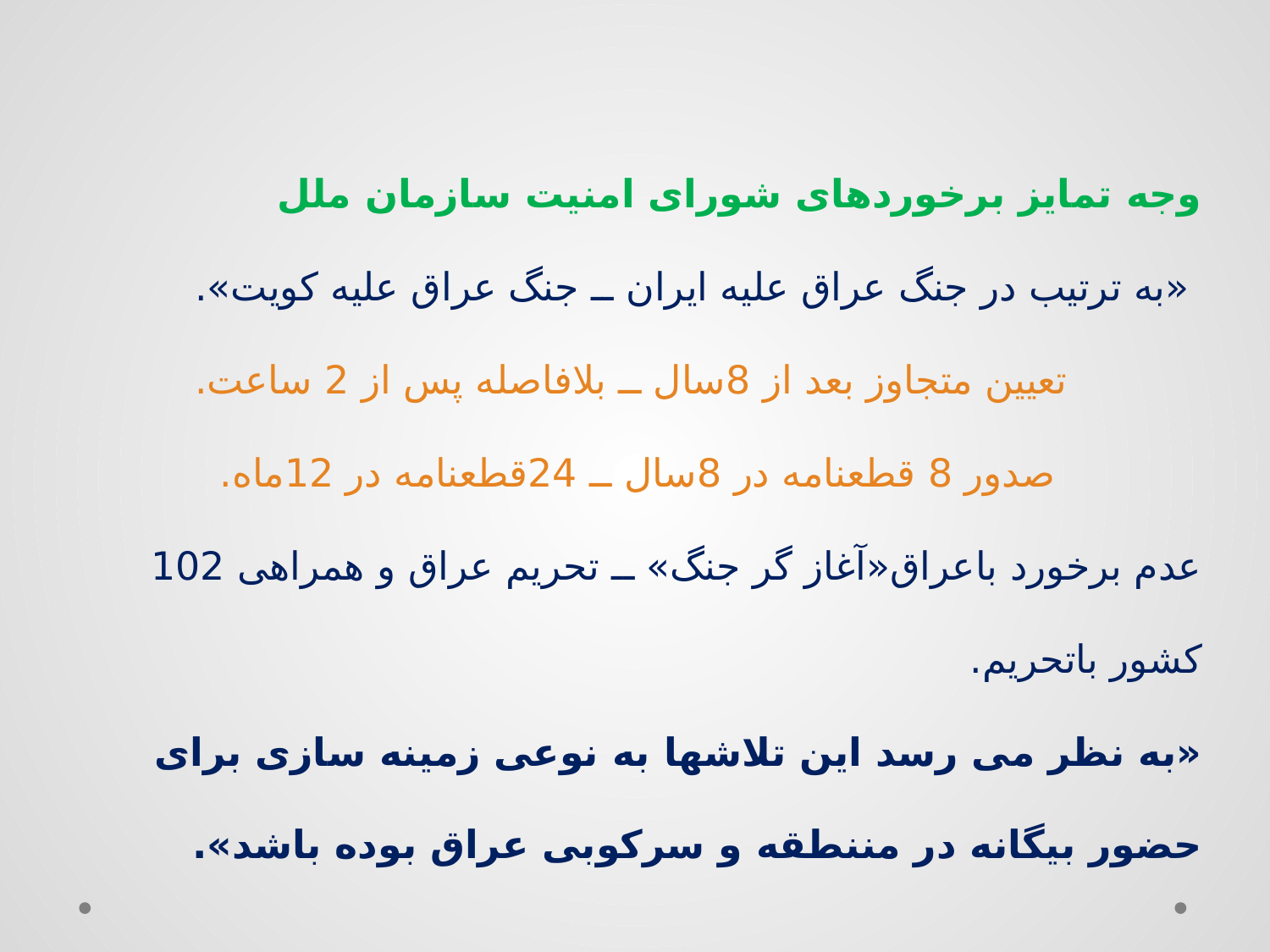

وجه تمایز برخوردهای شورای امنیت سازمان ملل
 «به ترتیب در جنگ عراق علیه ایران ــ جنگ عراق علیه کویت».
           تعیین متجاوز بعد از 8سال ــ بلافاصله پس از 2 ساعت.
            صدور 8 قطعنامه در 8سال ــ 24قطعنامه در 12ماه.
عدم برخورد باعراق«آغاز گر جنگ» ــ تحریم عراق و همراهی 102 کشور باتحریم.
«به نظر می رسد این تلاشها به نوعی زمینه سازی برای حضور بیگانه در مننطقه و سرکوبی عراق بوده باشد».